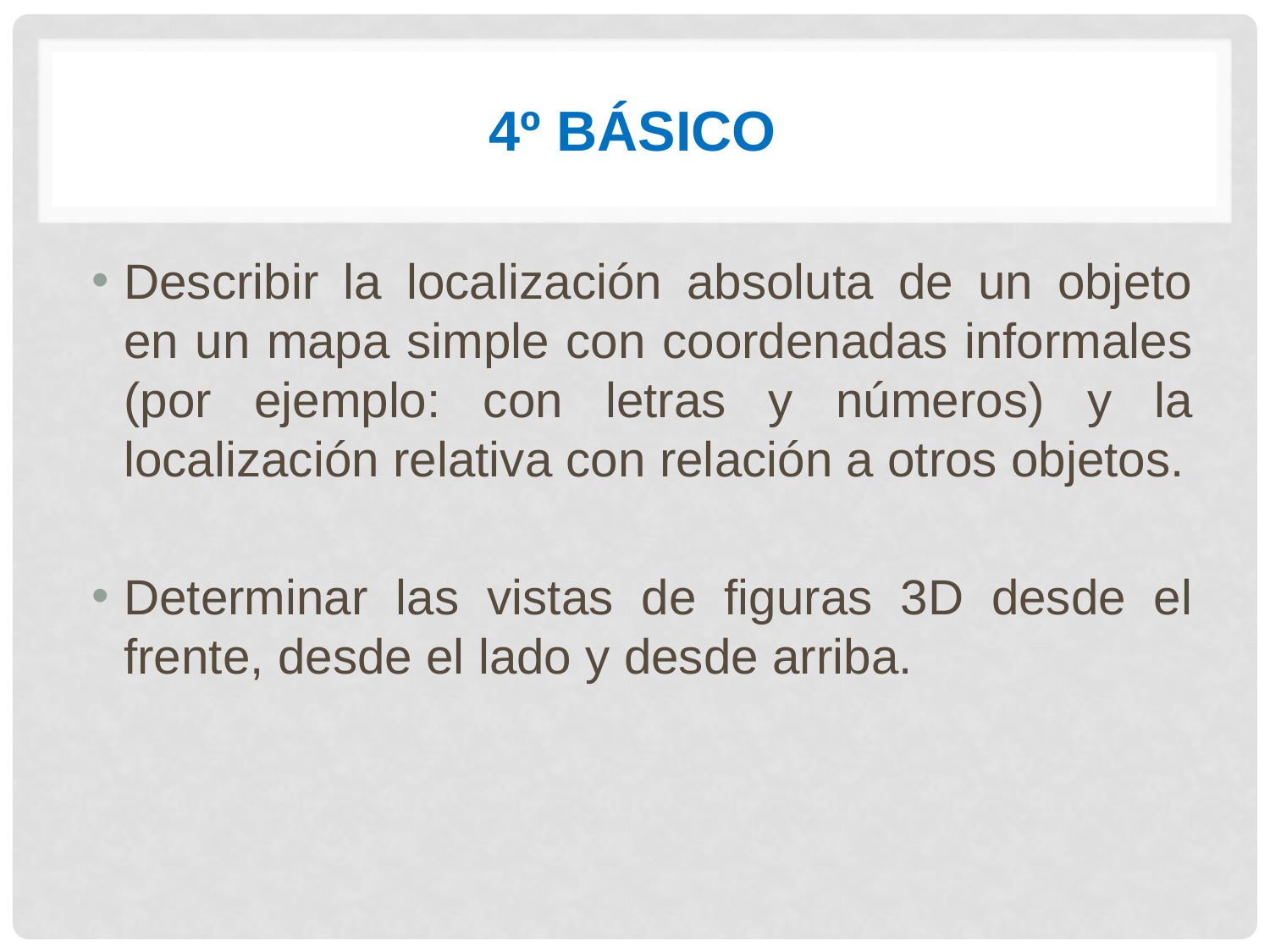

# 4º BÁSICO
Describir la localización absoluta de un objeto en un mapa simple con coordenadas informales (por ejemplo: con letras y números) y la localización relativa con relación a otros objetos.

Determinar las vistas de figuras 3D desde el frente, desde el lado y desde arriba.